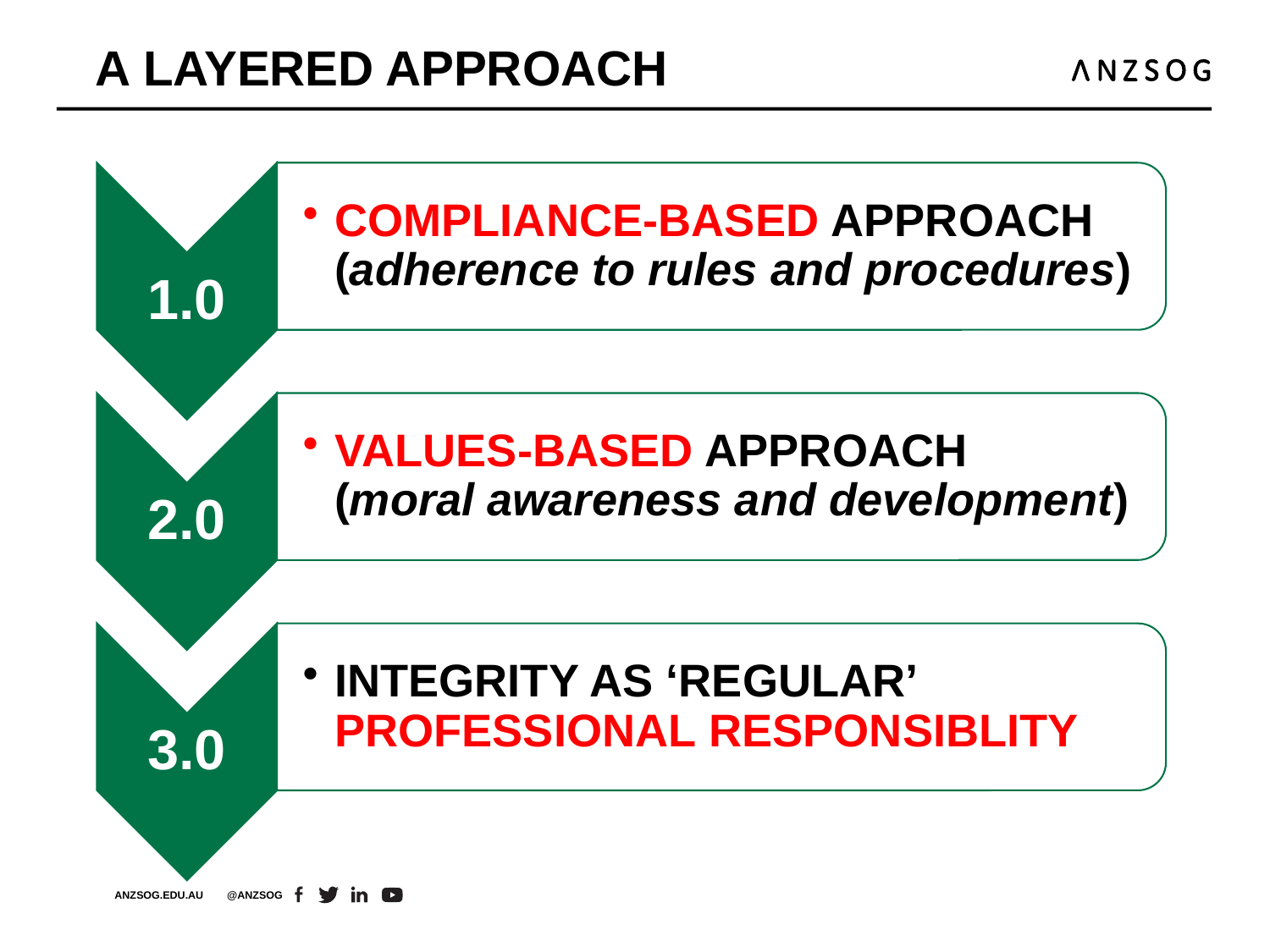

A LAYERED APPROACH
1.0
COMPLIANCE-BASED APPROACH (adherence to rules and procedures)
2.0
VALUES-BASED APPROACH    (moral awareness and development)
3.0
INTEGRITY AS ‘REGULAR’ PROFESSIONAL RESPONSIBLITY